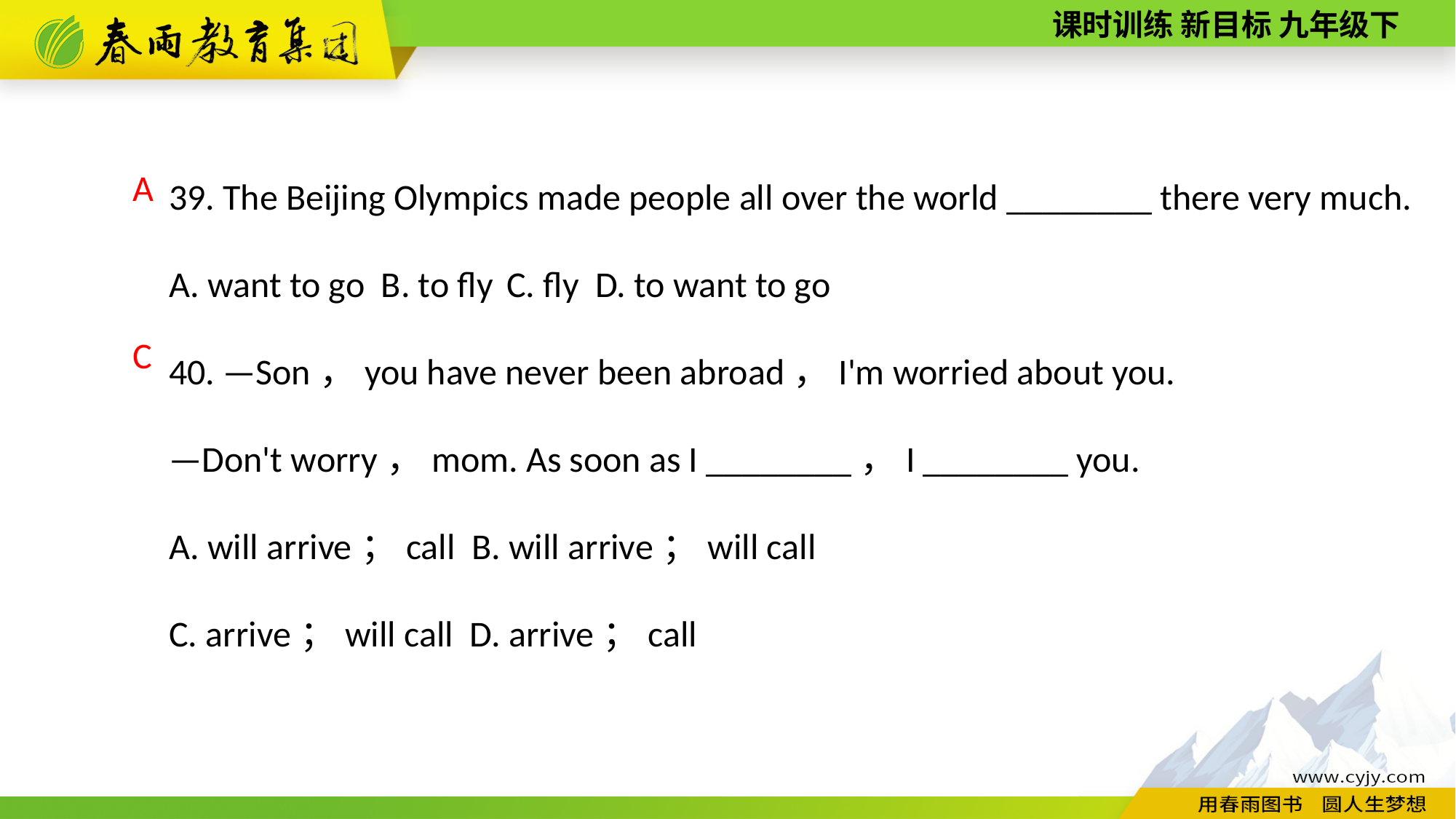

39. The Beijing Olympics made people all over the world ________ there very much.
A. want to go  B. to fly   C. fly  D. to want to go
40. —Son，you have never been abroad，I'm worried about you.
—Don't worry，mom. As soon as I ________，I ________ you.
A. will arrive；call  B. will arrive；will call
C. arrive；will call  D. arrive；call
A
C